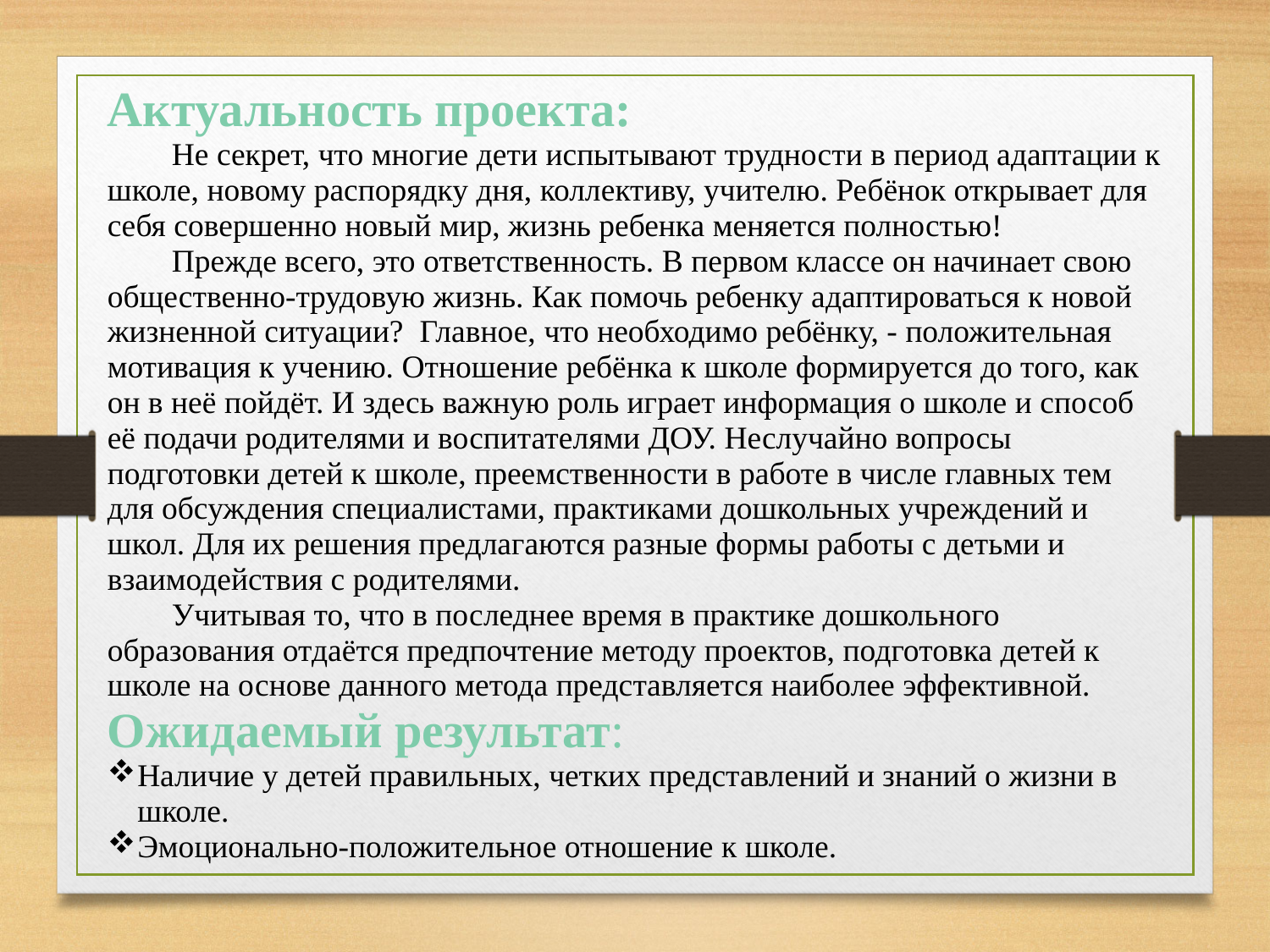

Актуальность проекта:
        Не секрет, что многие дети испытывают трудности в период адаптации к школе, новому распорядку дня, коллективу, учителю. Ребёнок открывает для себя совершенно новый мир, жизнь ребенка меняется полностью!
        Прежде всего, это ответственность. В первом классе он начинает свою общественно-трудовую жизнь. Как помочь ребенку адаптироваться к новой жизненной ситуации?  Главное, что необходимо ребёнку, - положительная мотивация к учению. Отношение ребёнка к школе формируется до того, как он в неё пойдёт. И здесь важную роль играет информация о школе и способ её подачи родителями и воспитателями ДОУ. Неслучайно вопросы подготовки детей к школе, преемственности в работе в числе главных тем для обсуждения специалистами, практиками дошкольных учреждений и школ. Для их решения предлагаются разные формы работы с детьми и взаимодействия с родителями.
        Учитывая то, что в последнее время в практике дошкольного образования отдаётся предпочтение методу проектов, подготовка детей к школе на основе данного метода представляется наиболее эффективной.
Ожидаемый результат:
Наличие у детей правильных, четких представлений и знаний о жизни в школе.
Эмоционально-положительное отношение к школе.